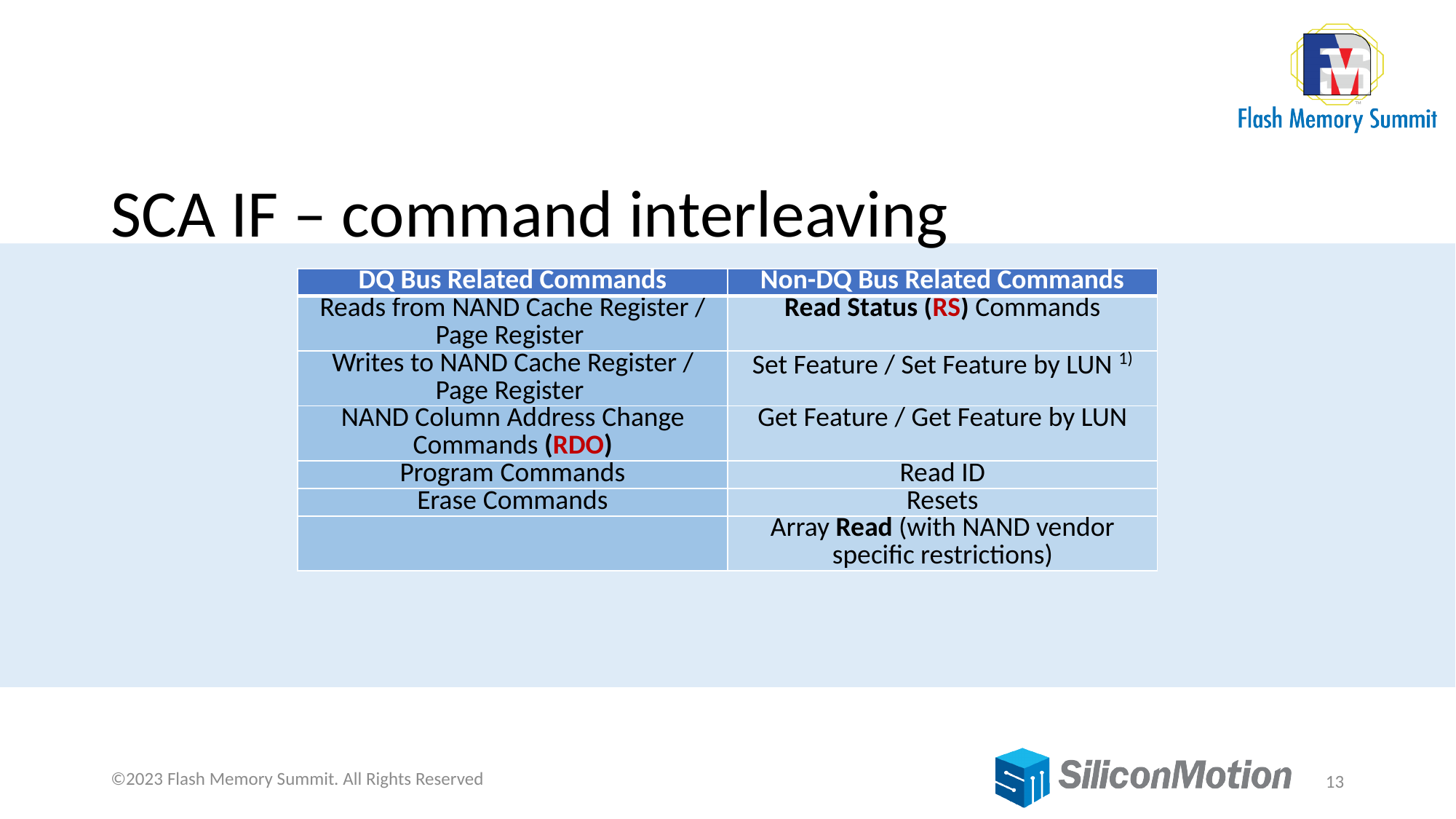

# SCA IF – command interleaving

| DQ Bus Related Commands | Non-DQ Bus Related Commands |
| --- | --- |
| Reads from NAND Cache Register / Page Register | Read Status (RS) Commands |
| Writes to NAND Cache Register / Page Register | Set Feature / Set Feature by LUN 1) |
| NAND Column Address Change Commands (RDO) | Get Feature / Get Feature by LUN |
| Program Commands | Read ID |
| Erase Commands | Resets |
|  | Array Read (with NAND vendor specific restrictions) |
©2023 Flash Memory Summit. All Rights Reserved
13